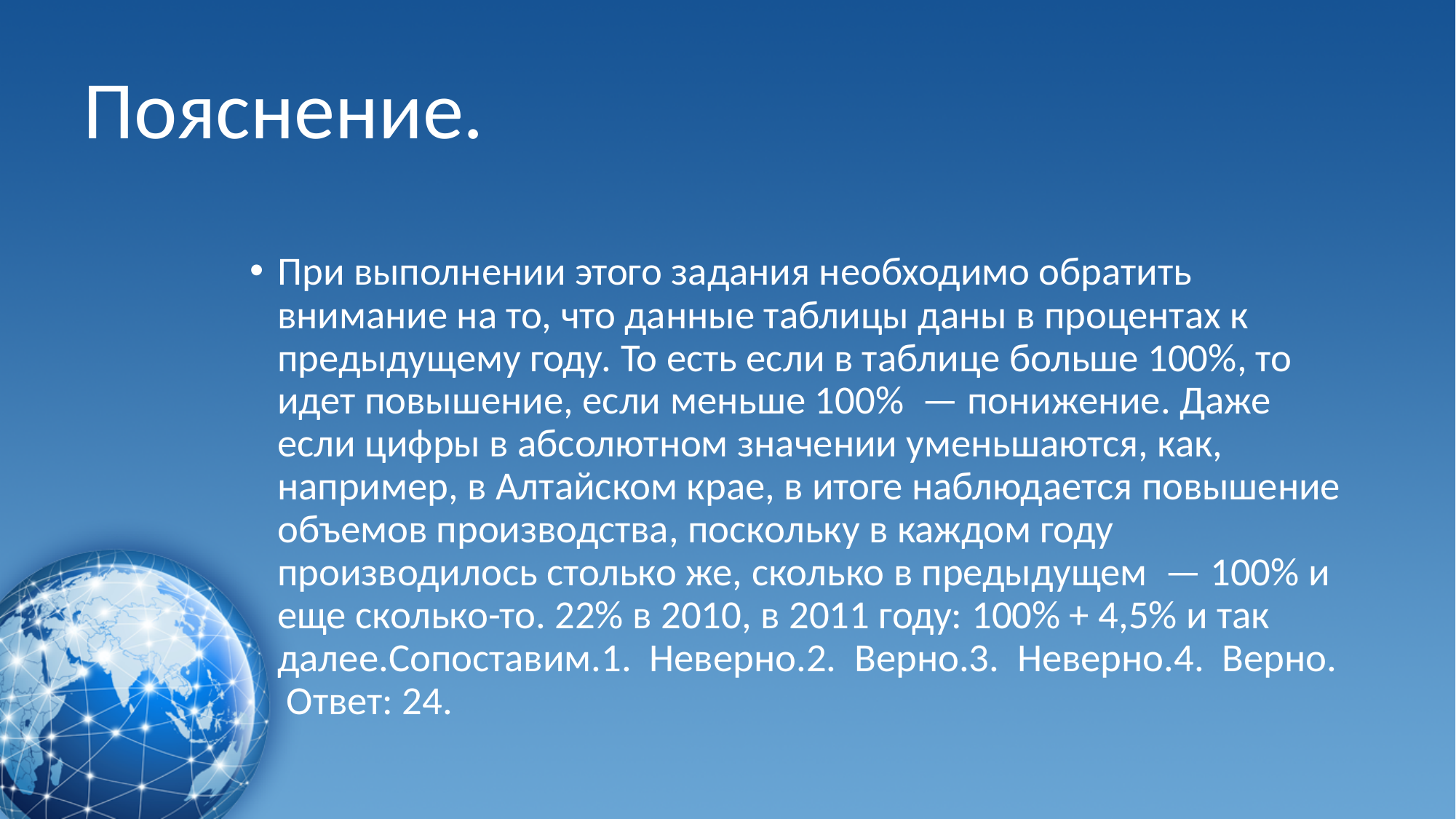

# Пояснение.
При выполнении этого задания необходимо обратить внимание на то, что данные таблицы даны в процентах к предыдущему году. То есть если в таблице больше 100%, то идет повышение, если меньше 100%  — понижение. Даже если цифры в абсолютном значении уменьшаются, как, например, в Алтайском крае, в итоге наблюдается повышение объемов производства, поскольку в каждом году производилось столько же, сколько в предыдущем  — 100% и еще сколько-то. 22% в 2010, в 2011 году: 100% + 4,5% и так далее.Сопоставим.1.  Неверно.2.  Верно.3.  Неверно.4.  Верно. Ответ: 24.